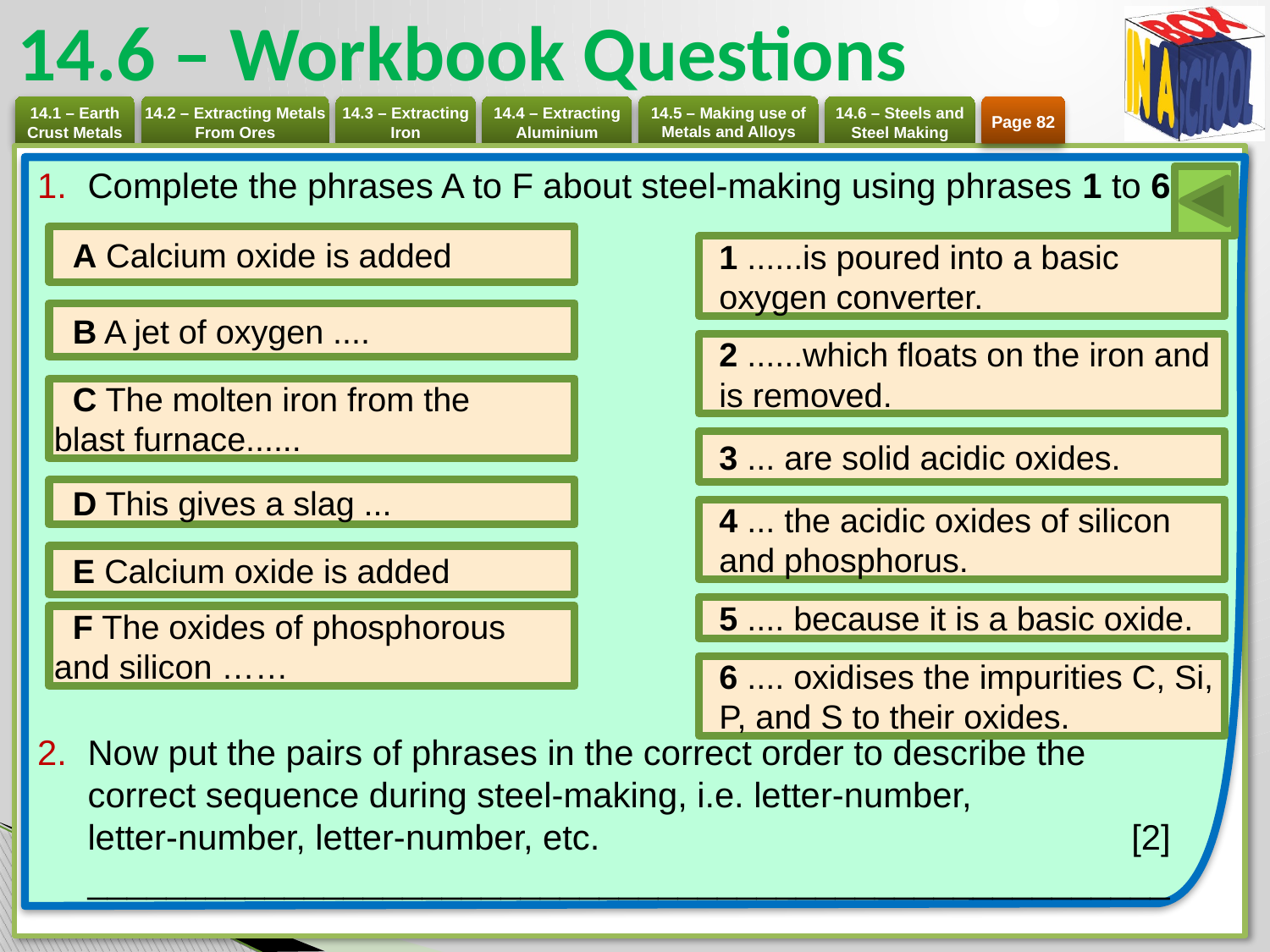

# 14.6 – Workbook Questions
Page 82
Complete the phrases A to F about steel-making using phrases 1 to 6.
Now put the pairs of phrases in the correct order to describe the
correct sequence during steel-making, i.e. letter-number,
letter-number, letter-number, etc.	[2]
_______________________________________________________

  A Calcium oxide is added
1 ......is poured into a basic oxygen converter.
  B A jet of oxygen ....
2 ......which floats on the iron and is removed.
  C The molten iron from the   	blast furnace......
3 ... are solid acidic oxides.
  D This gives a slag ...
4 ... the acidic oxides of silicon and phosphorus.
  E Calcium oxide is added
5 .... because it is a basic oxide.
  F The oxides of phosphorous 	and silicon ……
6 .... oxidises the impurities C, Si, P, and S to their oxides.